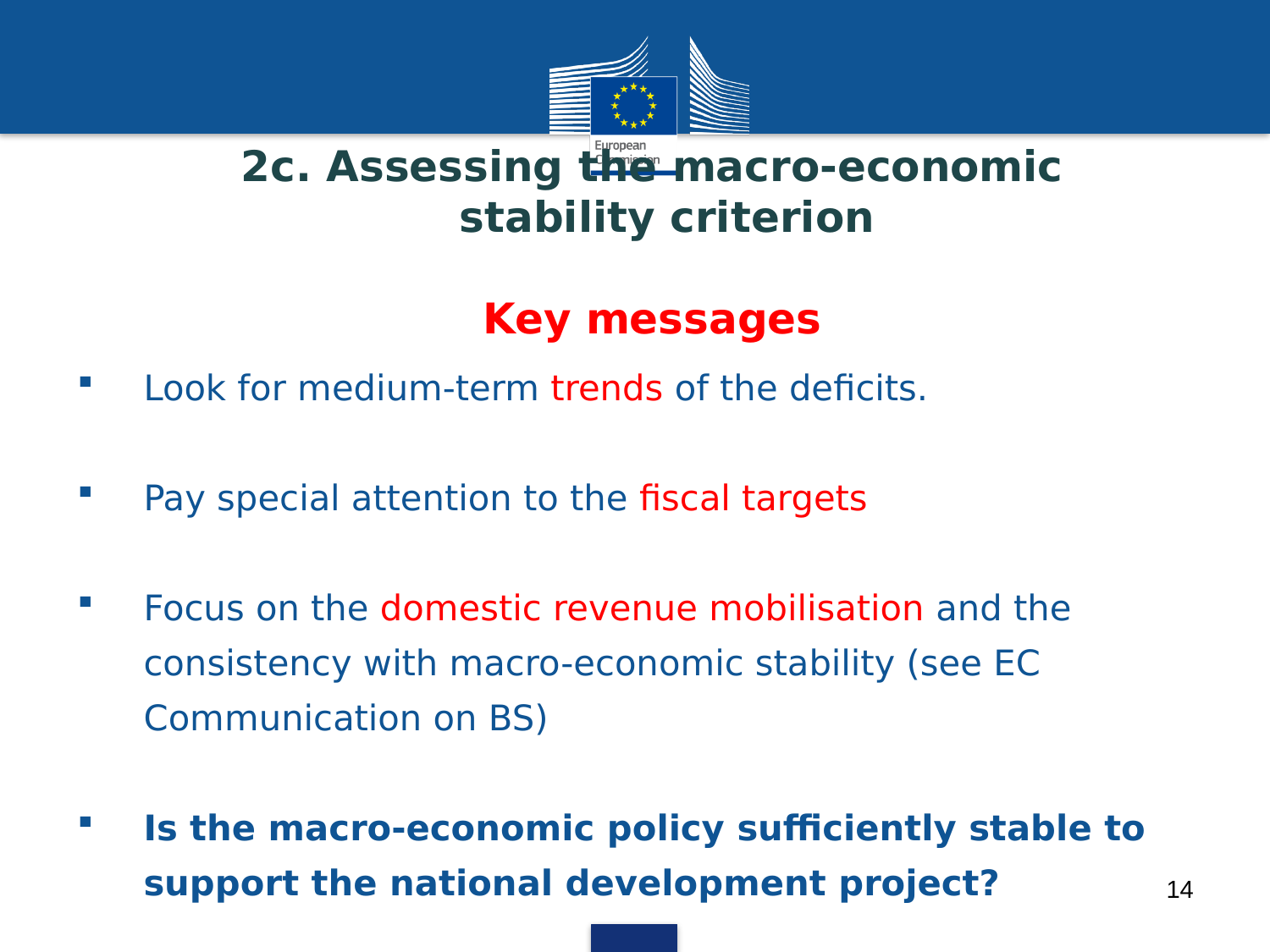

# 2c. Assessing the macro-economic stability criterion Key messages

Look for medium-term trends of the deficits.

Pay special attention to the fiscal targets

Focus on the domestic revenue mobilisation and the consistency with macro-economic stability (see EC Communication on BS)

Is the macro-economic policy sufficiently stable to support the national development project?

14